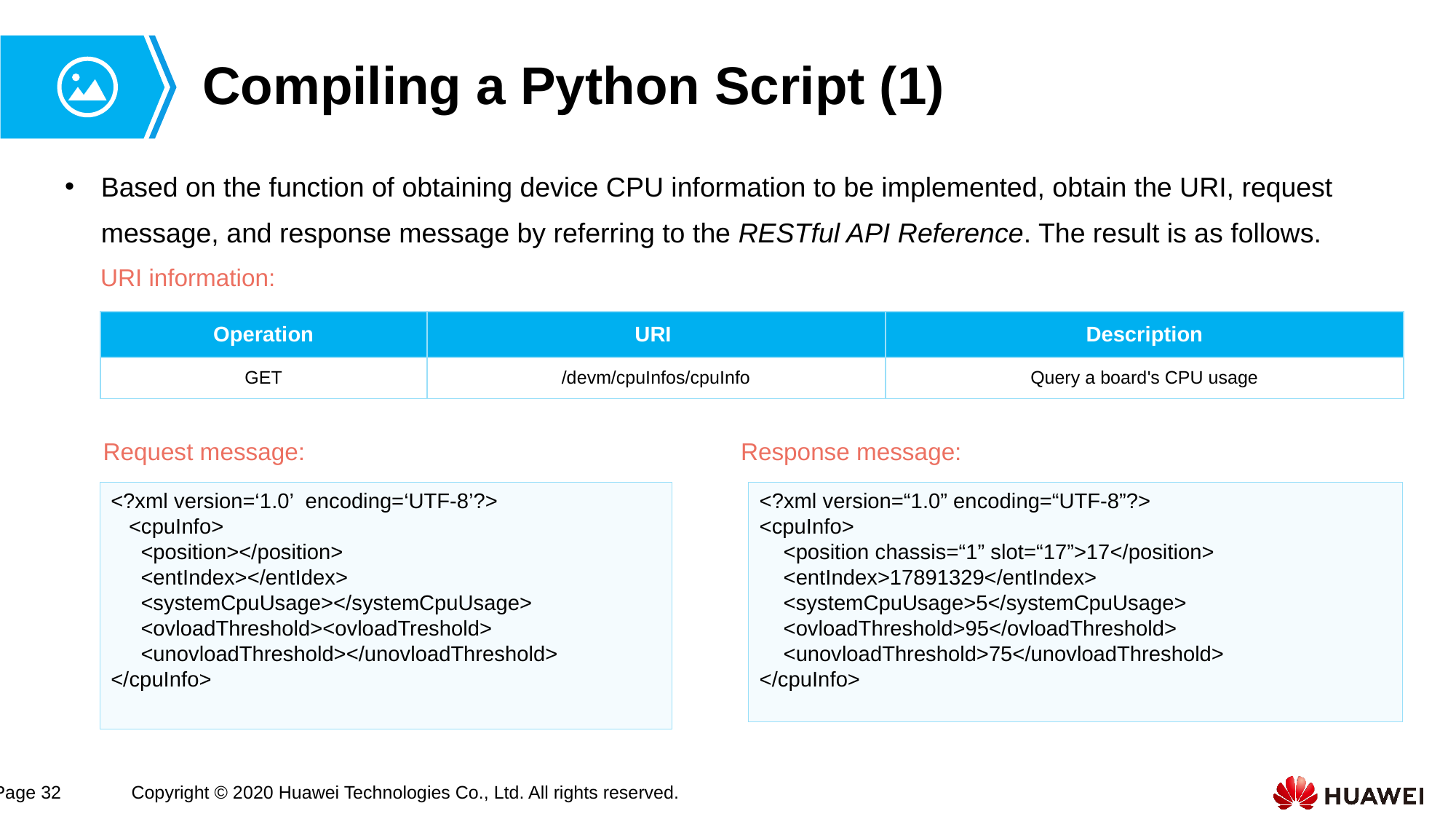

# Compiling a Python Script (1)
Based on the function of obtaining device CPU information to be implemented, obtain the URI, request message, and response message by referring to the RESTful API Reference. The result is as follows.
URI information:
| Operation | URI | Description |
| --- | --- | --- |
| GET | /devm/cpuInfos/cpuInfo | Query a board's CPU usage |
Request message:
Response message:
<?xml version=‘1.0’  encoding=‘UTF-8’?>
   <cpuInfo>
     <position></position>
     <entIndex></entIdex>
     <systemCpuUsage></systemCpuUsage>
     <ovloadThreshold><ovloadTreshold>
     <unovloadThreshold></unovloadThreshold>
</cpuInfo>

<?xml version=“1.0” encoding=“UTF-8”?>
<cpuInfo>
    <position chassis=“1” slot=“17”>17</position>
    <entIndex>17891329</entIndex>
    <systemCpuUsage>5</systemCpuUsage>
    <ovloadThreshold>95</ovloadThreshold>
    <unovloadThreshold>75</unovloadThreshold>
</cpuInfo>